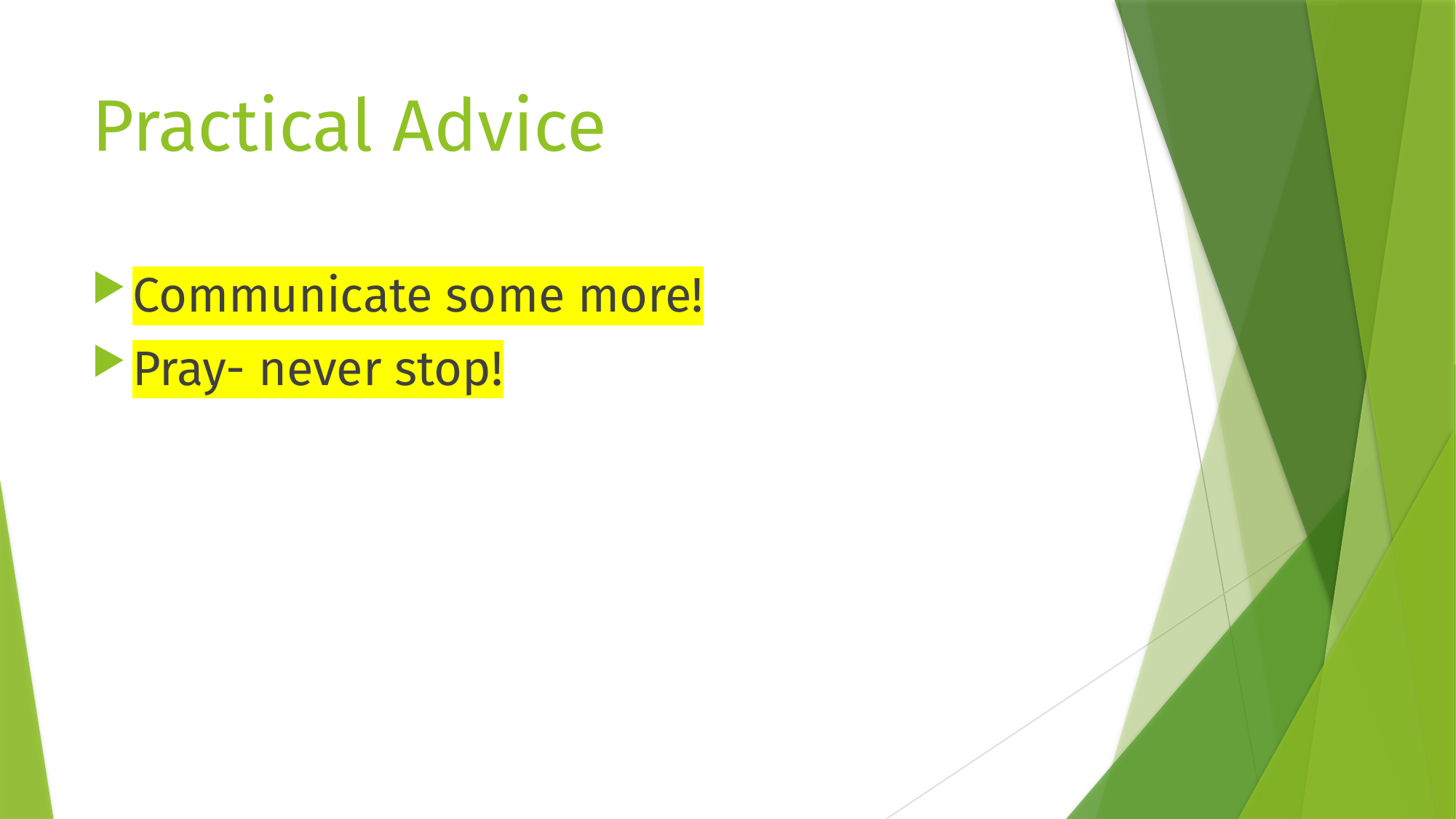

# Practical Advice
Communicate some more!
Pray- never stop!